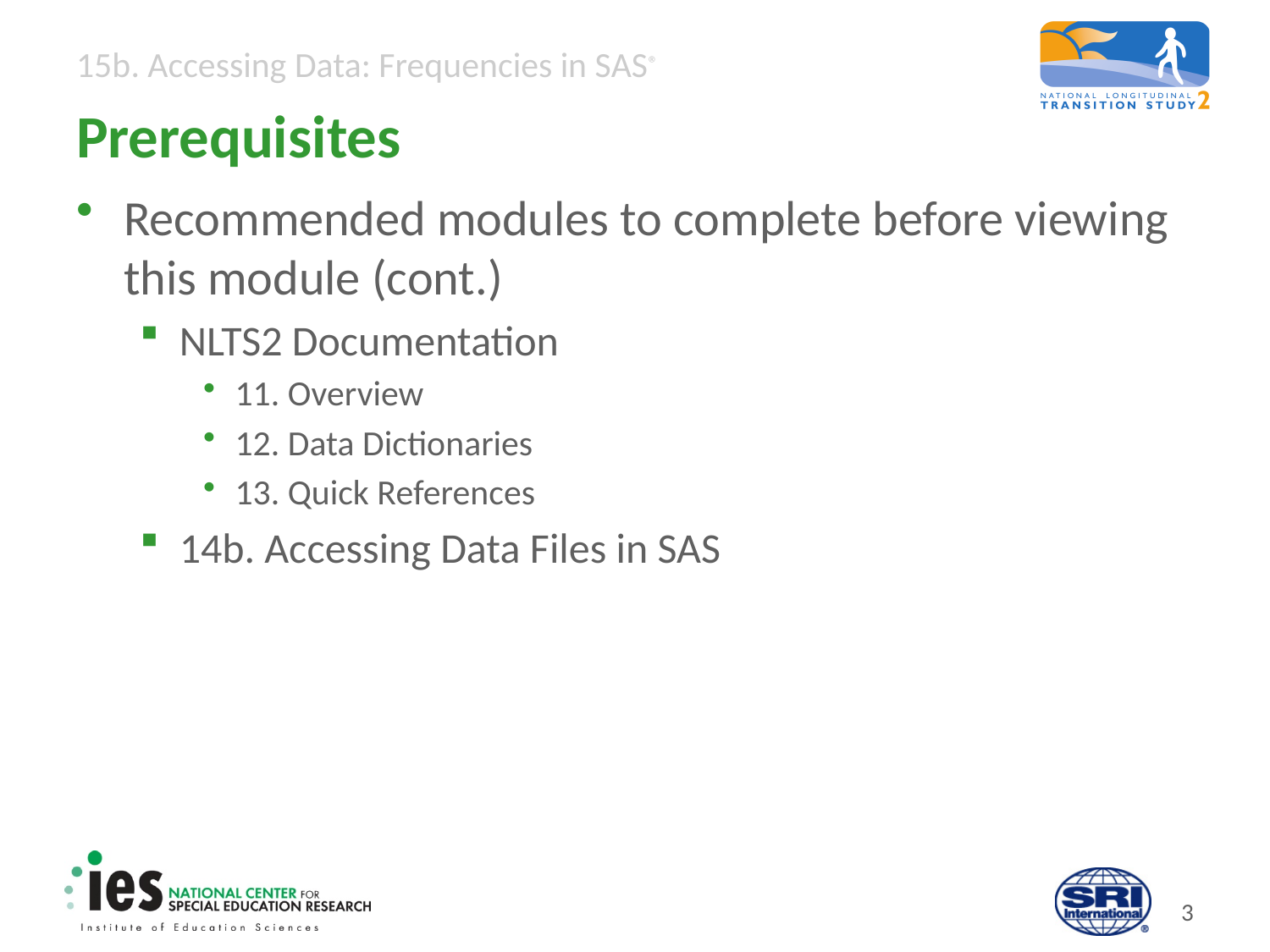

# Prerequisites
Recommended modules to complete before viewing this module (cont.)
NLTS2 Documentation
11. Overview
12. Data Dictionaries
13. Quick References
14b. Accessing Data Files in SAS
3